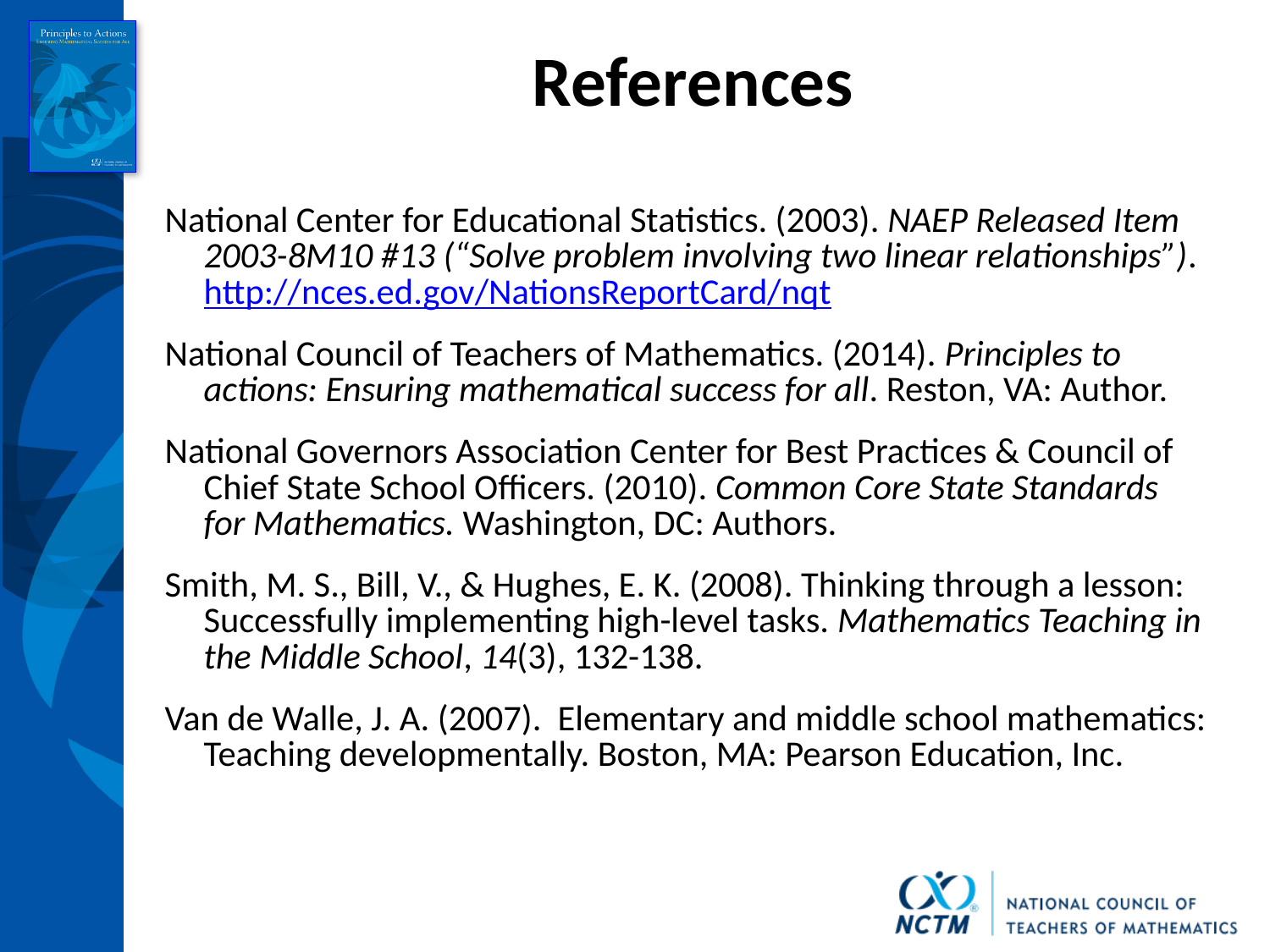

# References
National Center for Educational Statistics. (2003). NAEP Released Item 2003-8M10 #13 (“Solve problem involving two linear relationships”). http://nces.ed.gov/NationsReportCard/nqt
National Council of Teachers of Mathematics. (2014). Principles to actions: Ensuring mathematical success for all. Reston, VA: Author.
National Governors Association Center for Best Practices & Council of Chief State School Officers. (2010). Common Core State Standards for Mathematics. Washington, DC: Authors.
Smith, M. S., Bill, V., & Hughes, E. K. (2008). Thinking through a lesson: Successfully implementing high-level tasks. Mathematics Teaching in the Middle School, 14(3), 132-138.
Van de Walle, J. A. (2007).  Elementary and middle school mathematics: Teaching developmentally. Boston, MA: Pearson Education, Inc.